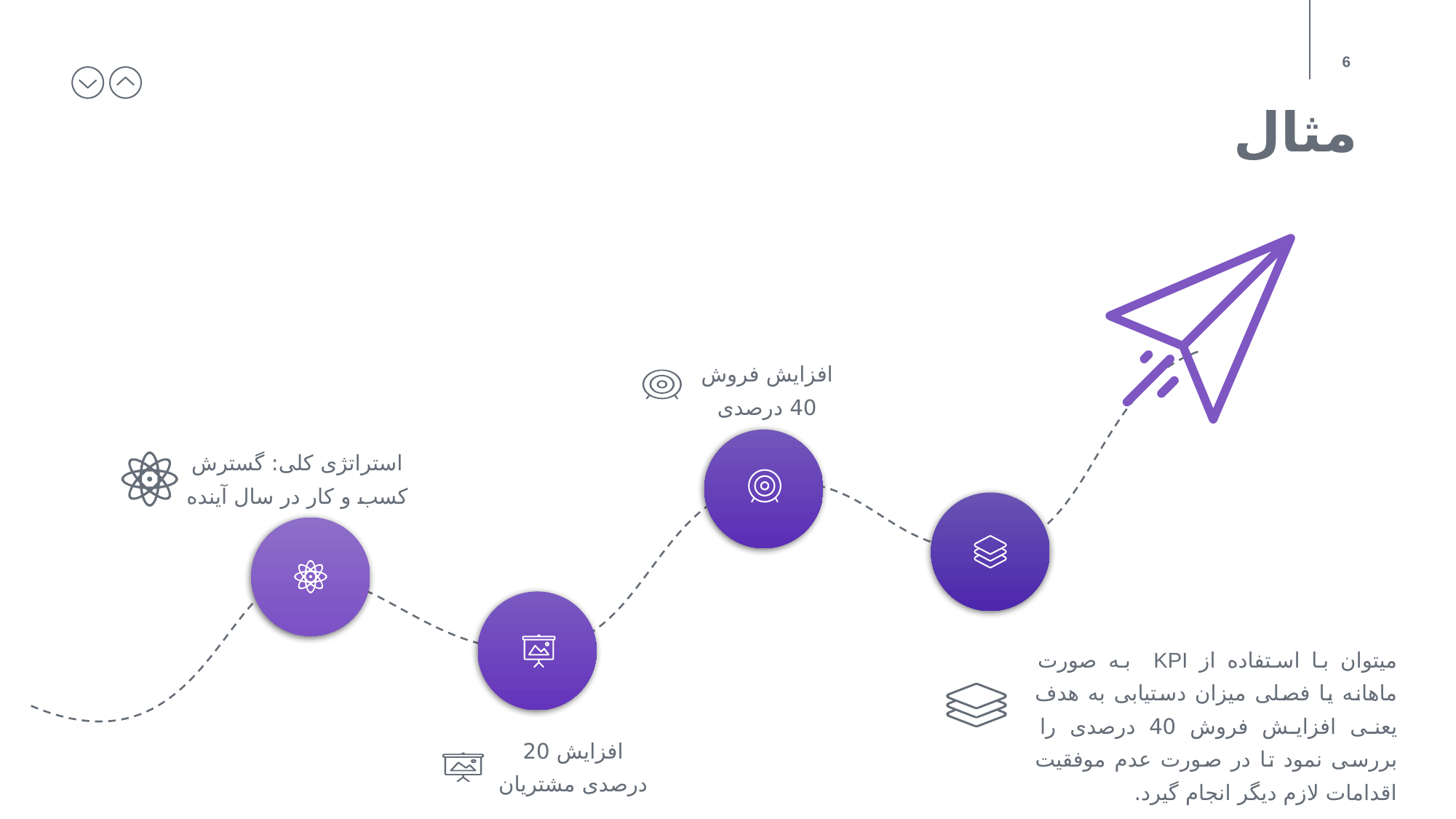

مثال

افزایش فروش 40 درصدی

استراتژی کلی: گسترش کسب و کار در سال آینده

میتوان با استفاده از KPI  به صورت ماهانه یا فصلی میزان دستیابی به هدف یعنی افزایش فروش 40 درصدی را بررسی نمود تا در صورت عدم موفقیت اقدامات لازم دیگر انجام گیرد.

افزایش 20 درصدی مشتریان